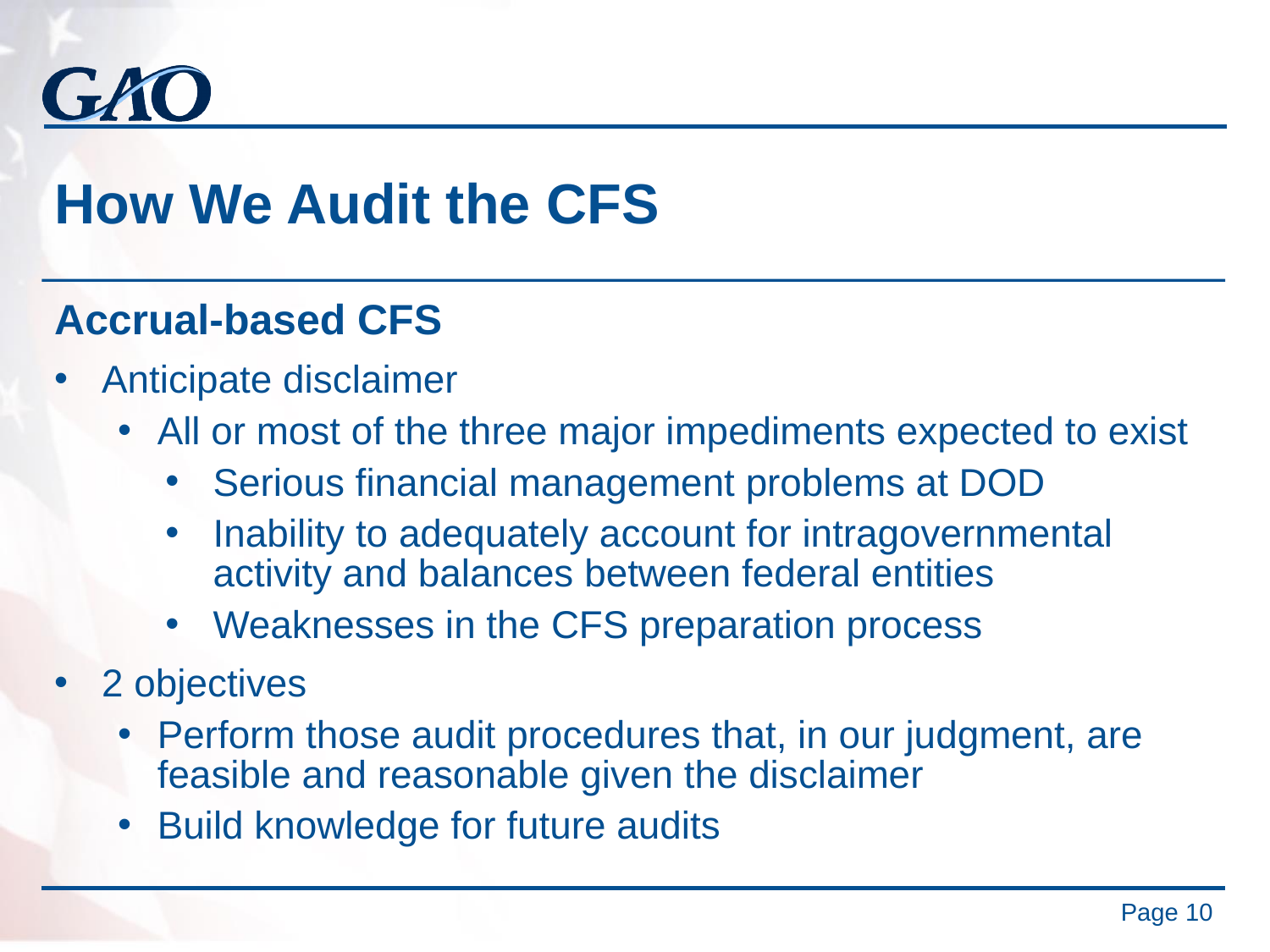

# How We Audit the CFS
Accrual-based CFS
Anticipate disclaimer
All or most of the three major impediments expected to exist
Serious financial management problems at DOD
Inability to adequately account for intragovernmental activity and balances between federal entities
Weaknesses in the CFS preparation process
2 objectives
Perform those audit procedures that, in our judgment, are feasible and reasonable given the disclaimer
Build knowledge for future audits
Page 10